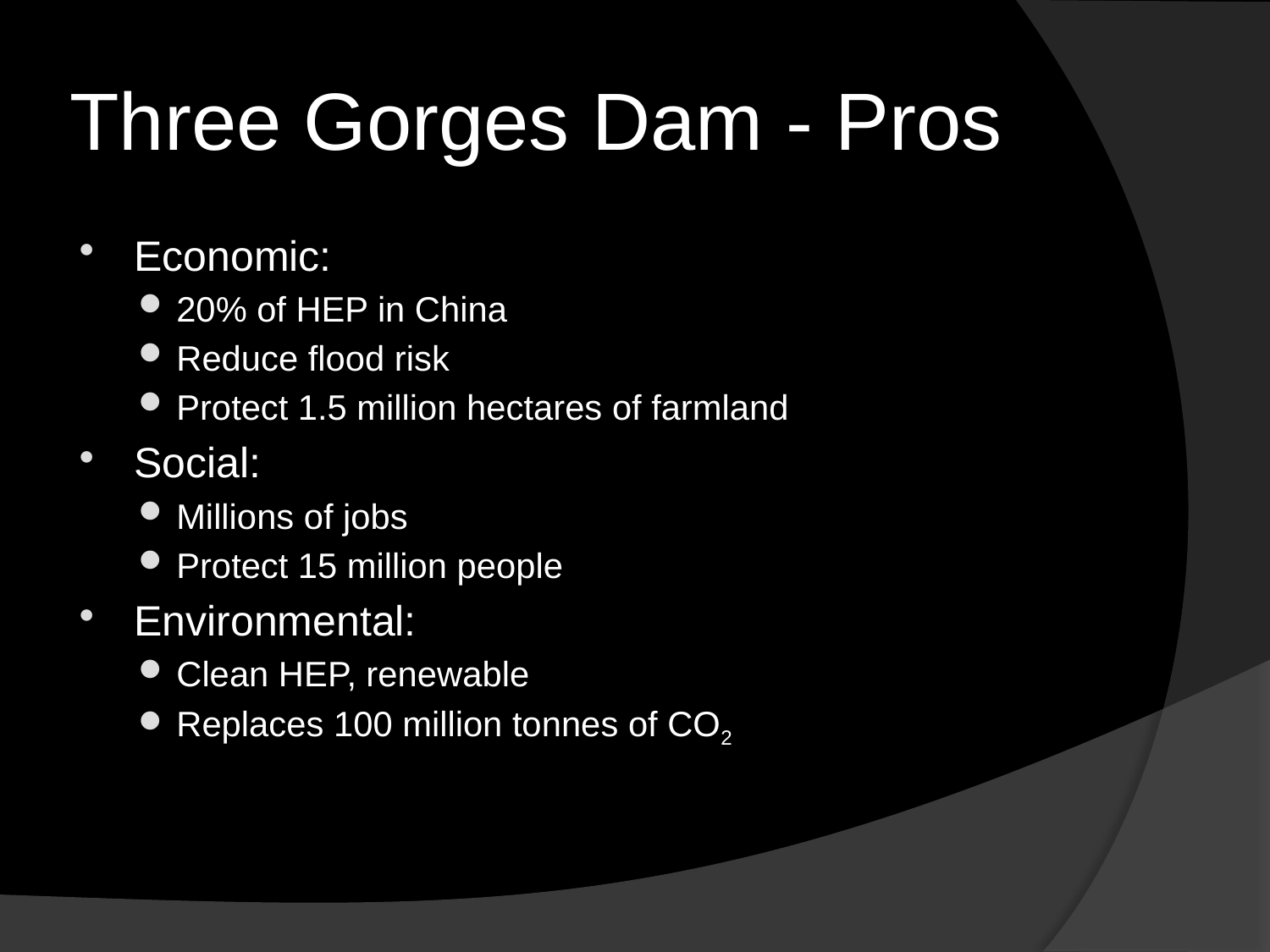

# Three Gorges Dam - Pros
Economic:
20% of HEP in China
Reduce flood risk
Protect 1.5 million hectares of farmland
Social:
Millions of jobs
Protect 15 million people
Environmental:
Clean HEP, renewable
Replaces 100 million tonnes of CO2